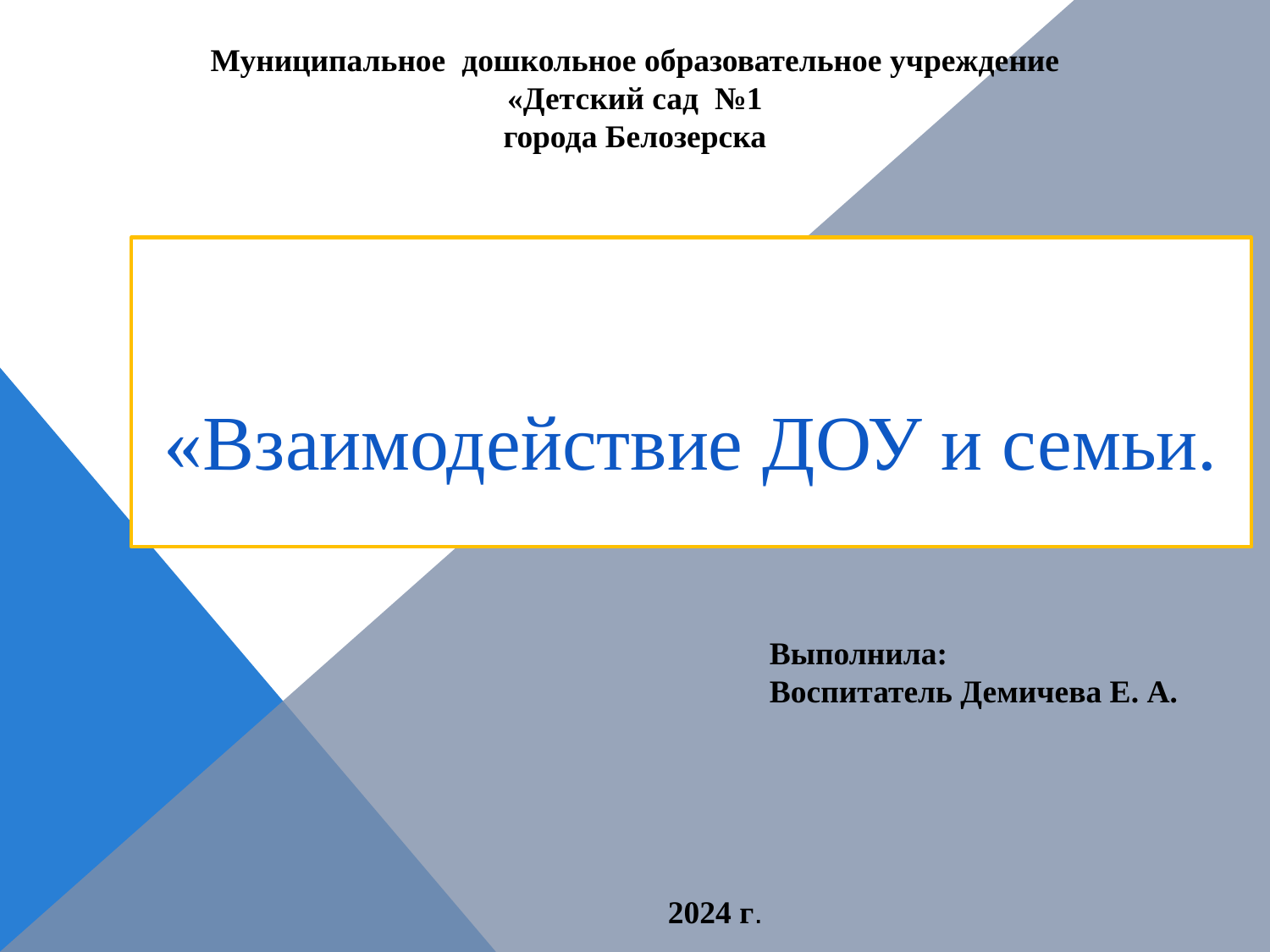

Муниципальное  дошкольное образовательное учреждение
«Детский сад  №1
города Белозерска

«Взаимодействие ДОУ и семьи.
Выполнила:
Воспитатель Демичева Е. А.
2024 г.